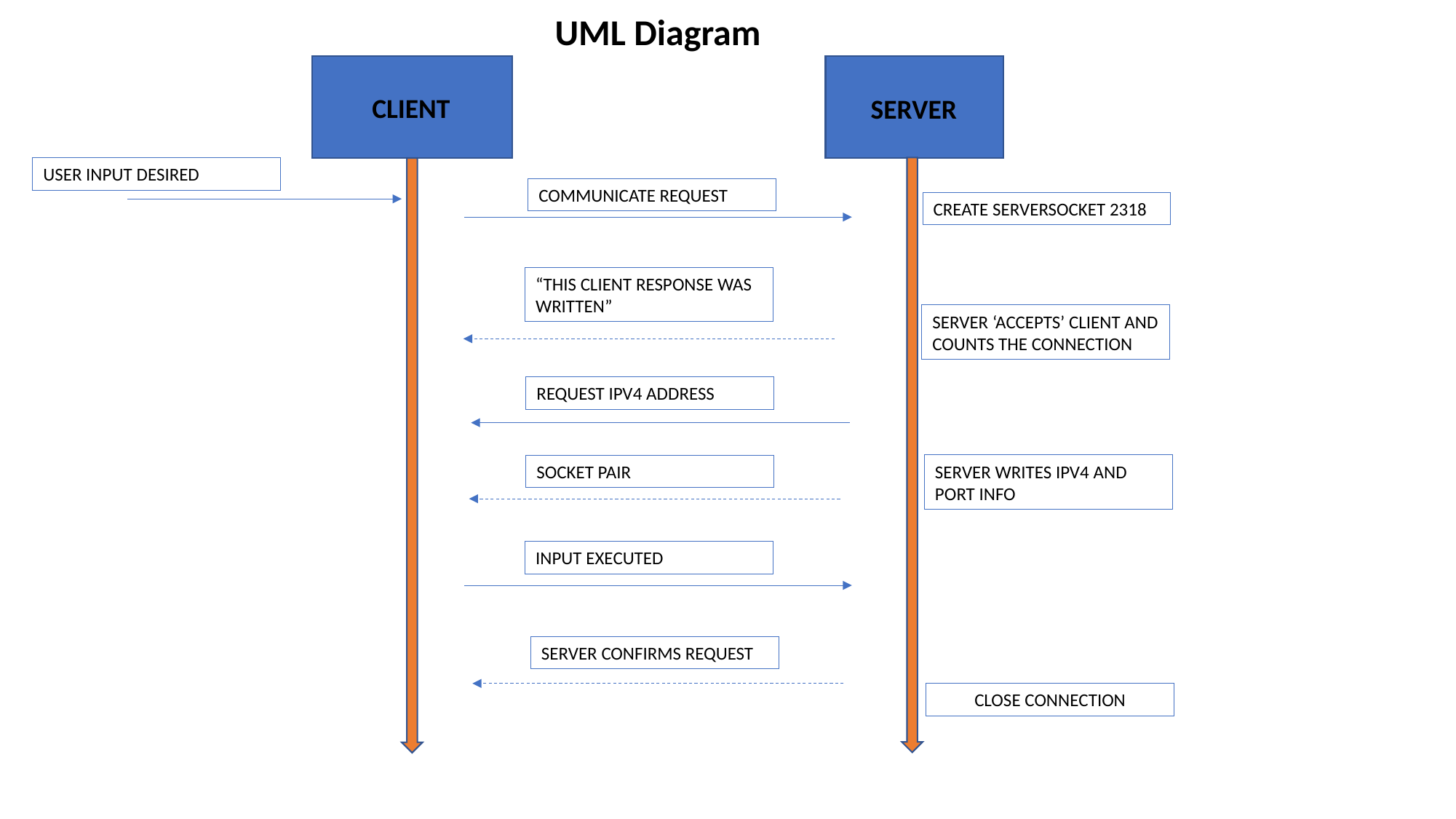

UML Diagram

CLIENT
SERVER
USER INPUT DESIRED

COMMUNICATE REQUEST
CREATE SERVERSOCKET 2318
“THIS CLIENT RESPONSE WAS WRITTEN”
SERVER ‘ACCEPTS’ CLIENT AND COUNTS THE CONNECTION
REQUEST IPV4 ADDRESS
SERVER WRITES IPV4 AND PORT INFO
SOCKET PAIR
INPUT EXECUTED
SERVER CONFIRMS REQUEST
CLOSE CONNECTION